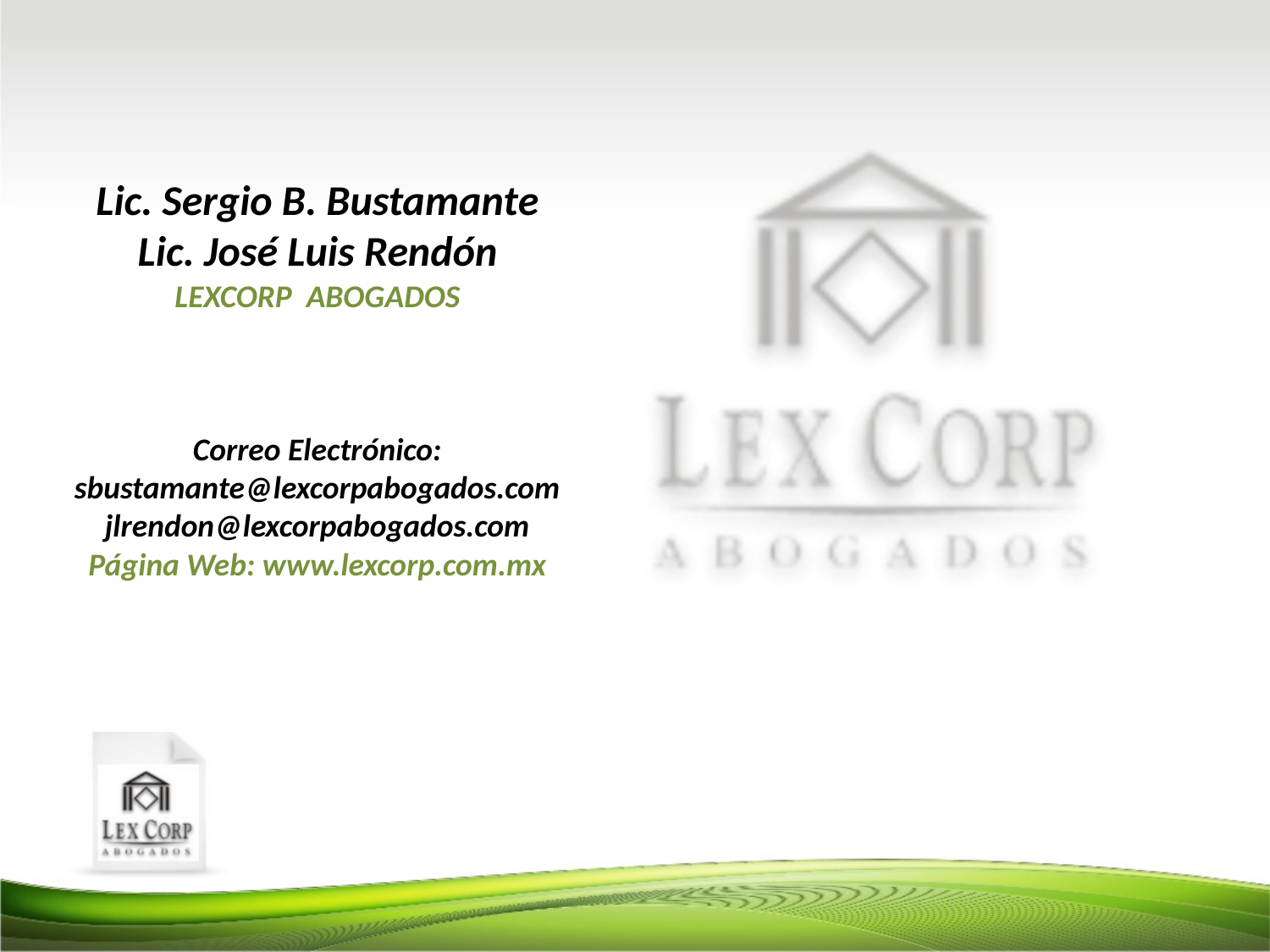

| Lic. Sergio B. Bustamante Lic. José Luis Rendón LEXCORP ABOGADOS Correo Electrónico: sbustamante@lexcorpabogados.com jlrendon@lexcorpabogados.com Página Web: www.lexcorp.com.mx |
| --- |